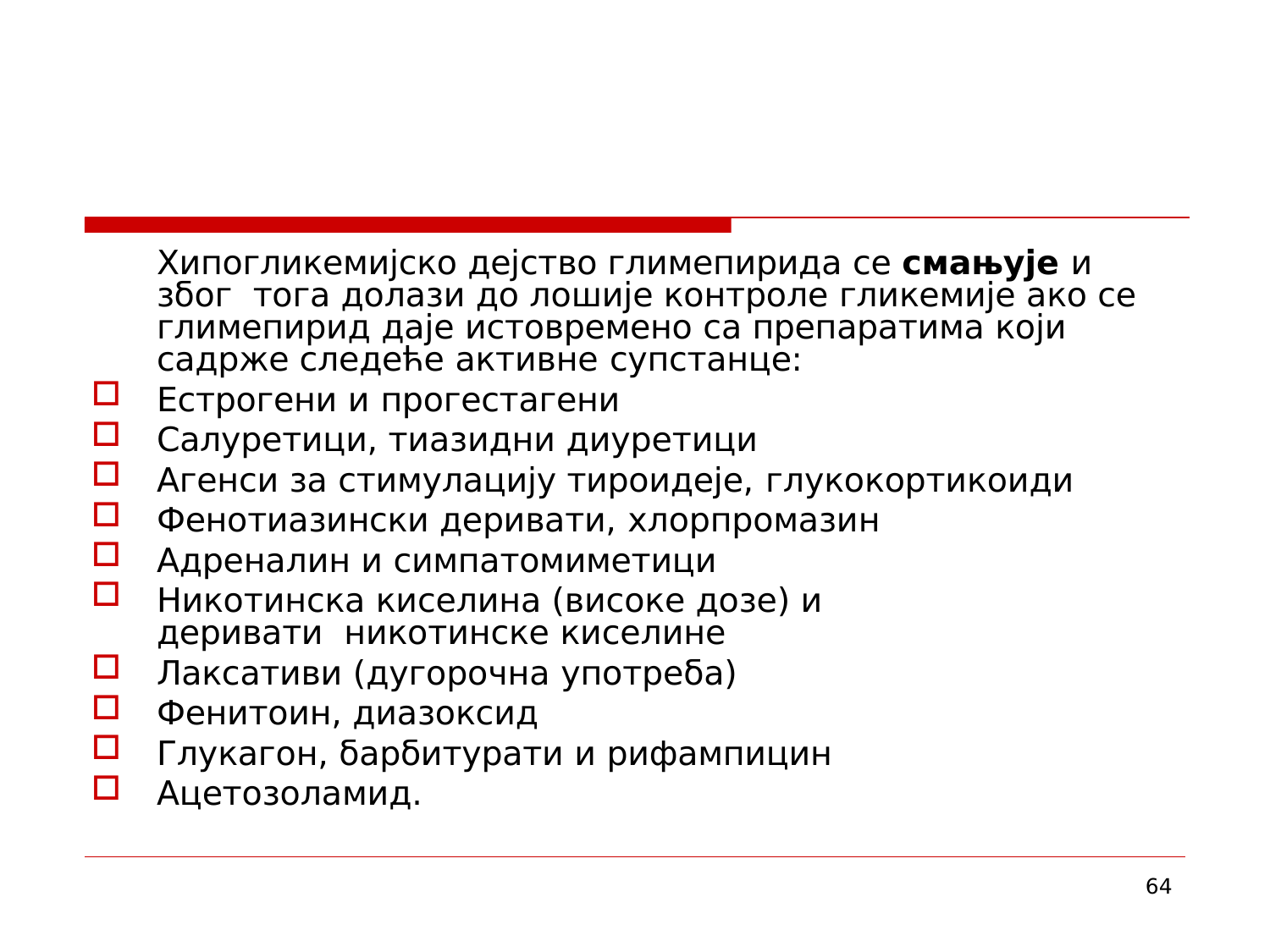

Хипогликемијско дејство глимепирида се смањује и због  тога долази до лошије контроле гликемије ако се  глимепирид даје истовремено са препаратима који  садрже следеће активне супстанце:
Естрогени и прогестагени
Салуретици, тиазидни диуретици
Агенси за стимулацију тироидеје, глукокортикоиди
Фенотиазински деривати, хлорпромазин
Адреналин и симпатомиметици
Никотинска киселина (високе дозе) и деривати  никотинске киселине
Лаксативи (дугорочна употреба)
Фенитоин, диазоксид
Глукагон, барбитурати и рифампицин
Ацетозоламид.

64